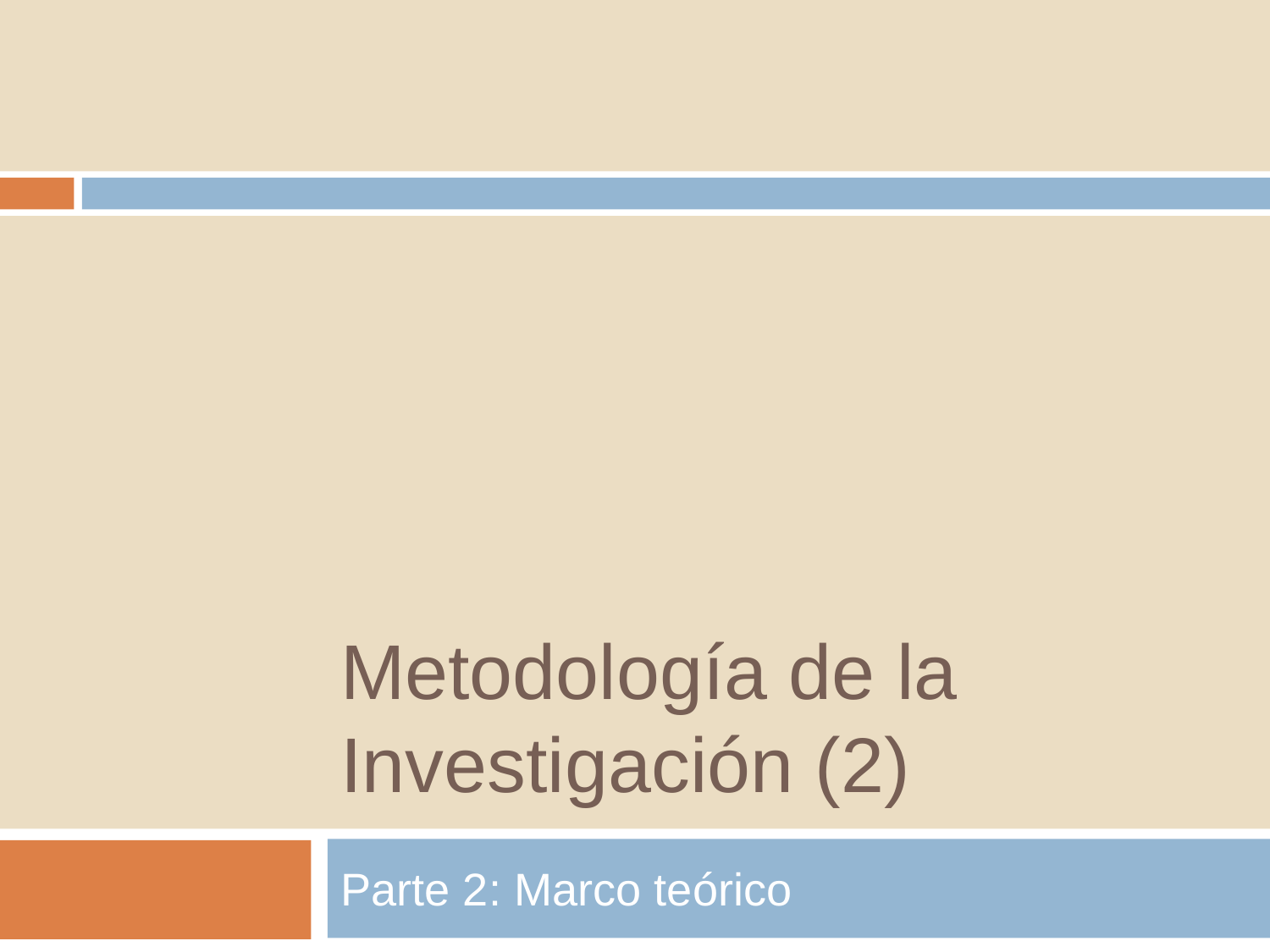

Metodología de la Investigación (2)
Parte 2: Marco teórico